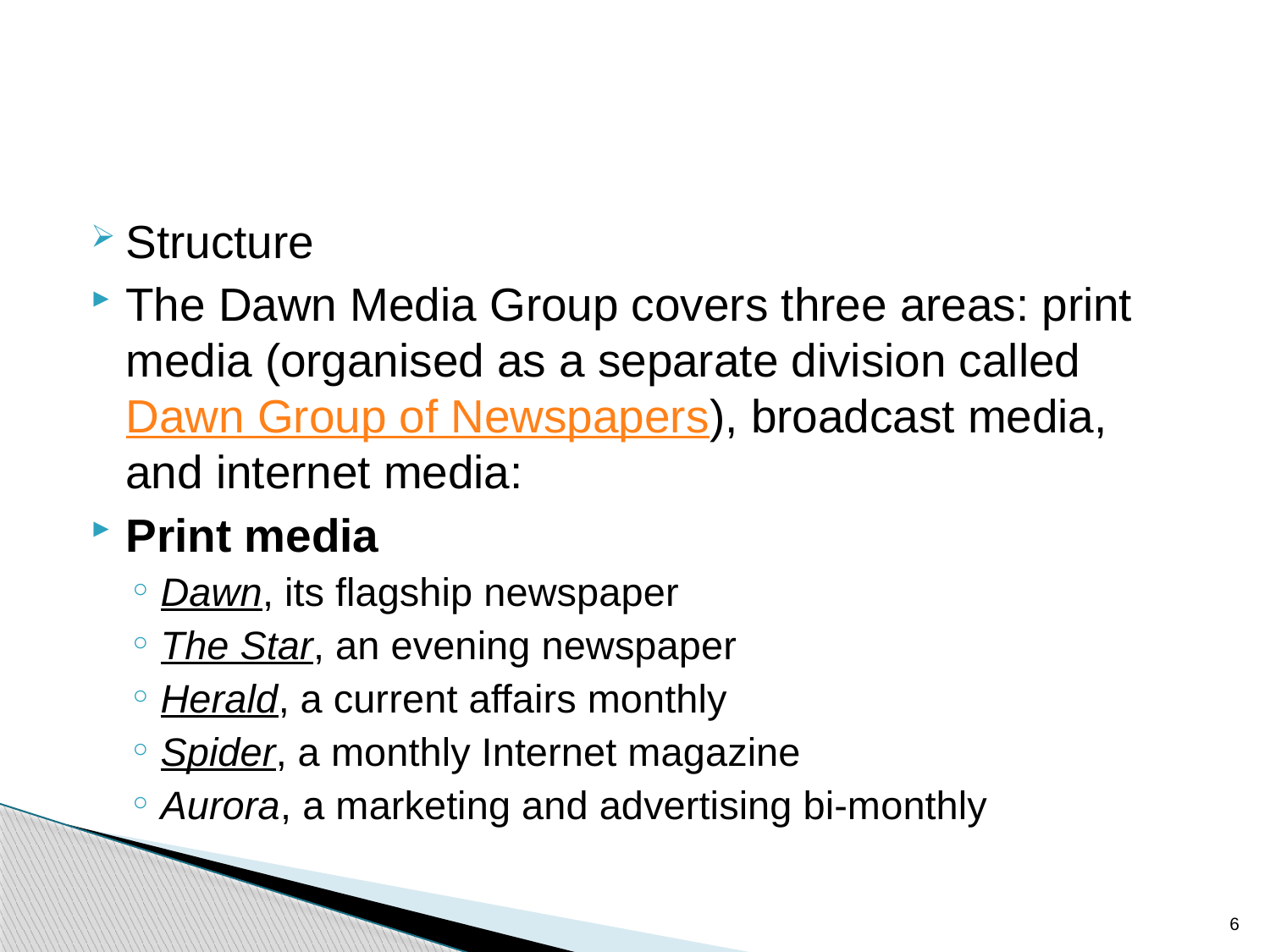

#
Structure
The Dawn Media Group covers three areas: print media (organised as a separate division called Dawn Group of Newspapers), broadcast media, and internet media:
Print media
Dawn, its flagship newspaper
The Star, an evening newspaper
Herald, a current affairs monthly
Spider, a monthly Internet magazine
Aurora, a marketing and advertising bi-monthly

6